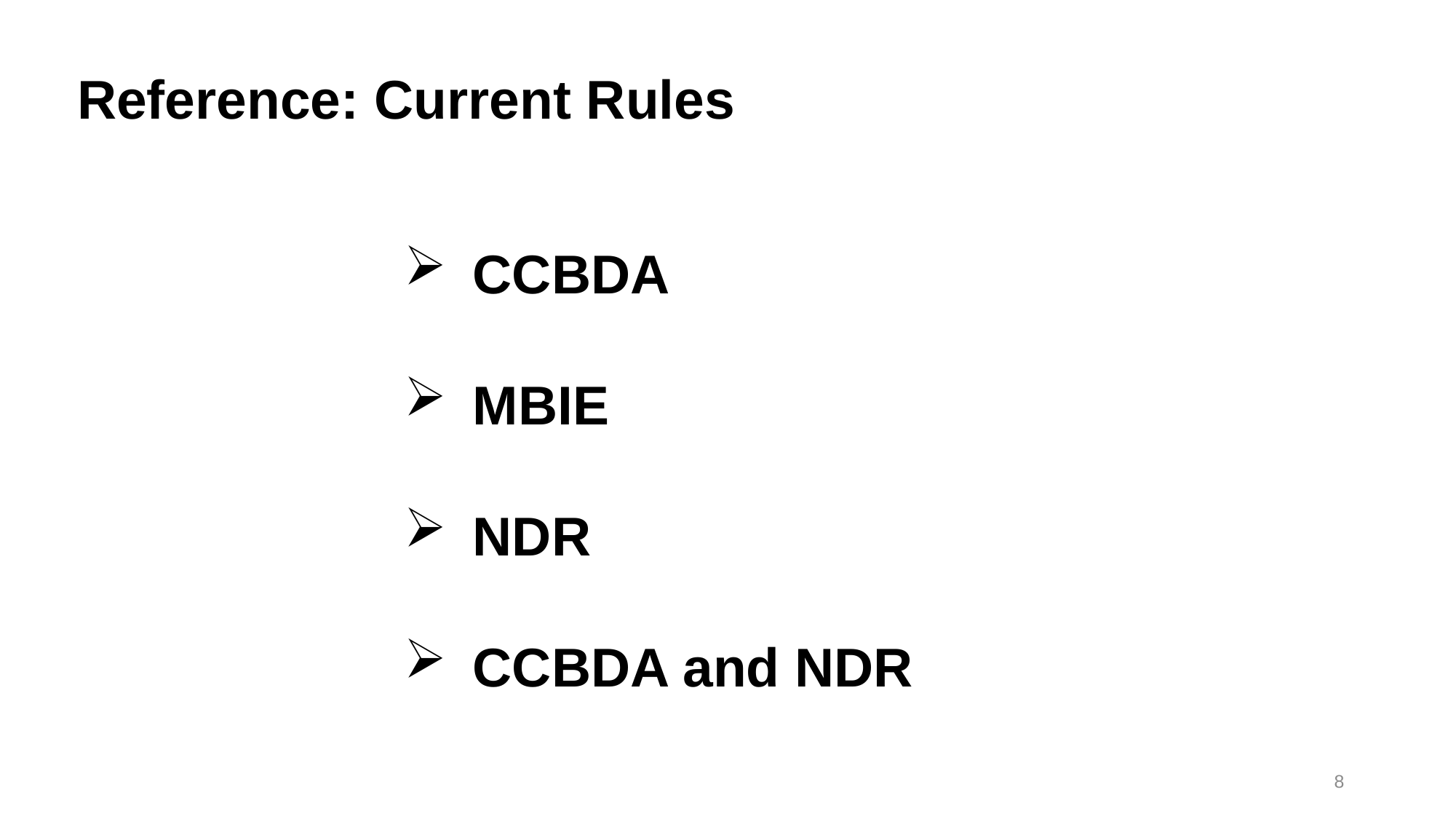

Reference: Current Rules
CCBDA

MBIE

NDR

CCBDA and NDR
8